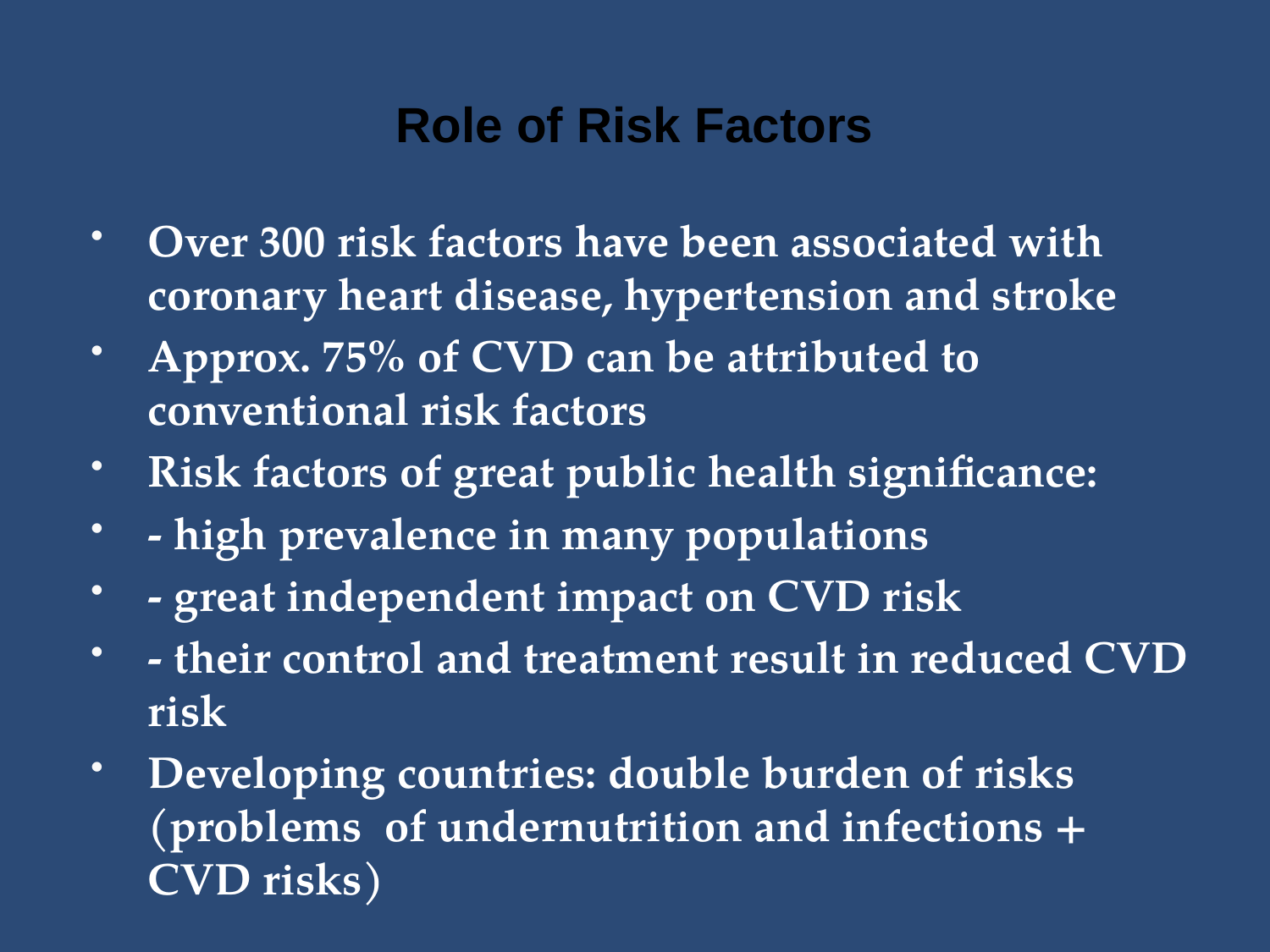

# Role of Risk Factors
Over 300 risk factors have been associated with coronary heart disease, hypertension and stroke
Approx. 75% of CVD can be attributed to conventional risk factors
Risk factors of great public health significance:
- high prevalence in many populations
- great independent impact on CVD risk
- their control and treatment result in reduced CVD risk
Developing countries: double burden of risks (problems  of undernutrition and infections + CVD risks)